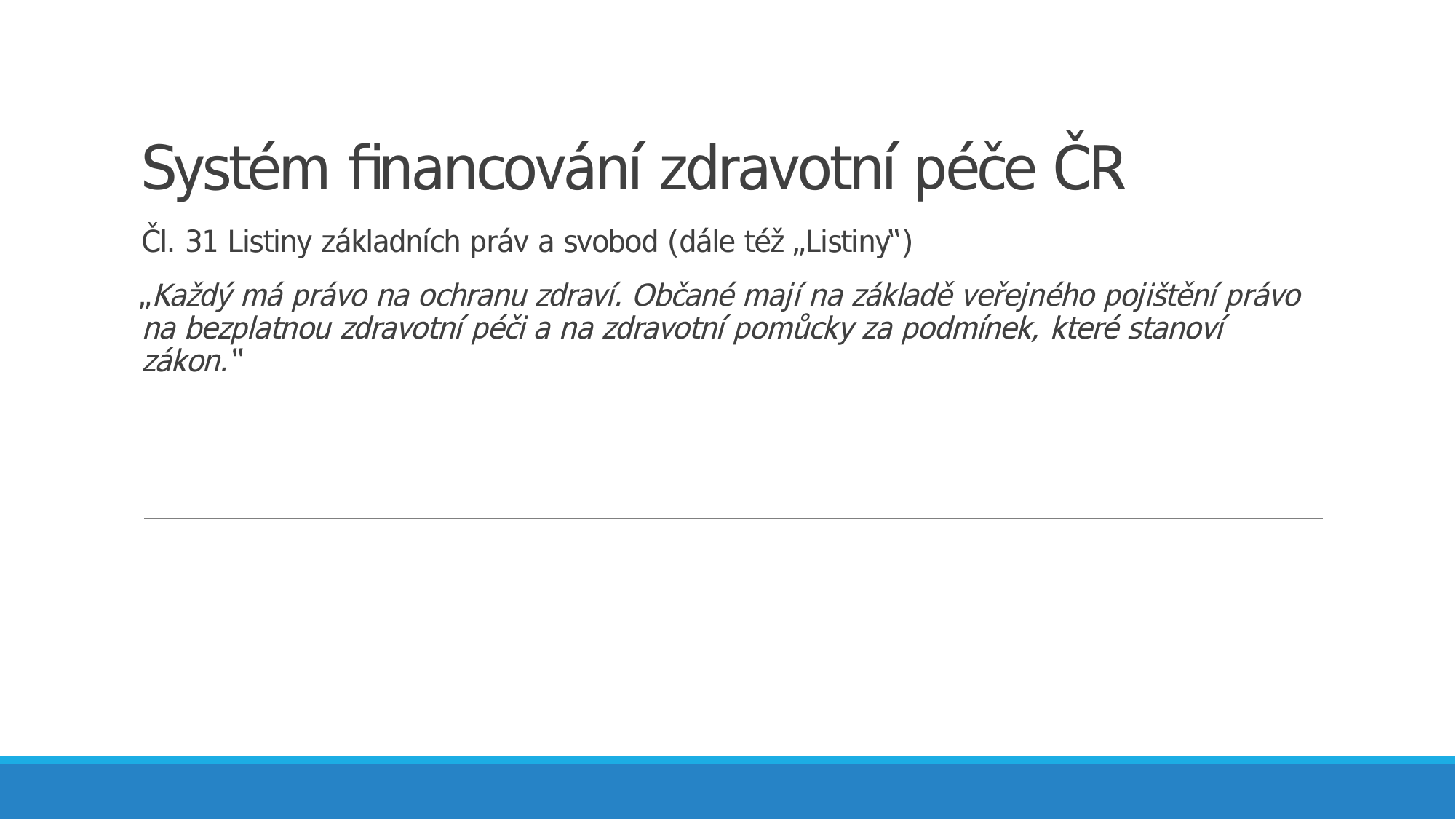

Systém financování zdravotní péče ČR
Čl. 31 Listiny základních práv a svobod (dále též „Listiny“)
 „Každý má právo na ochranu zdraví. Občané mají na základě veřejného pojištění právo na bezplatnou zdravotní péči a na zdravotní pomůcky za podmínek, které stanoví zákon.“